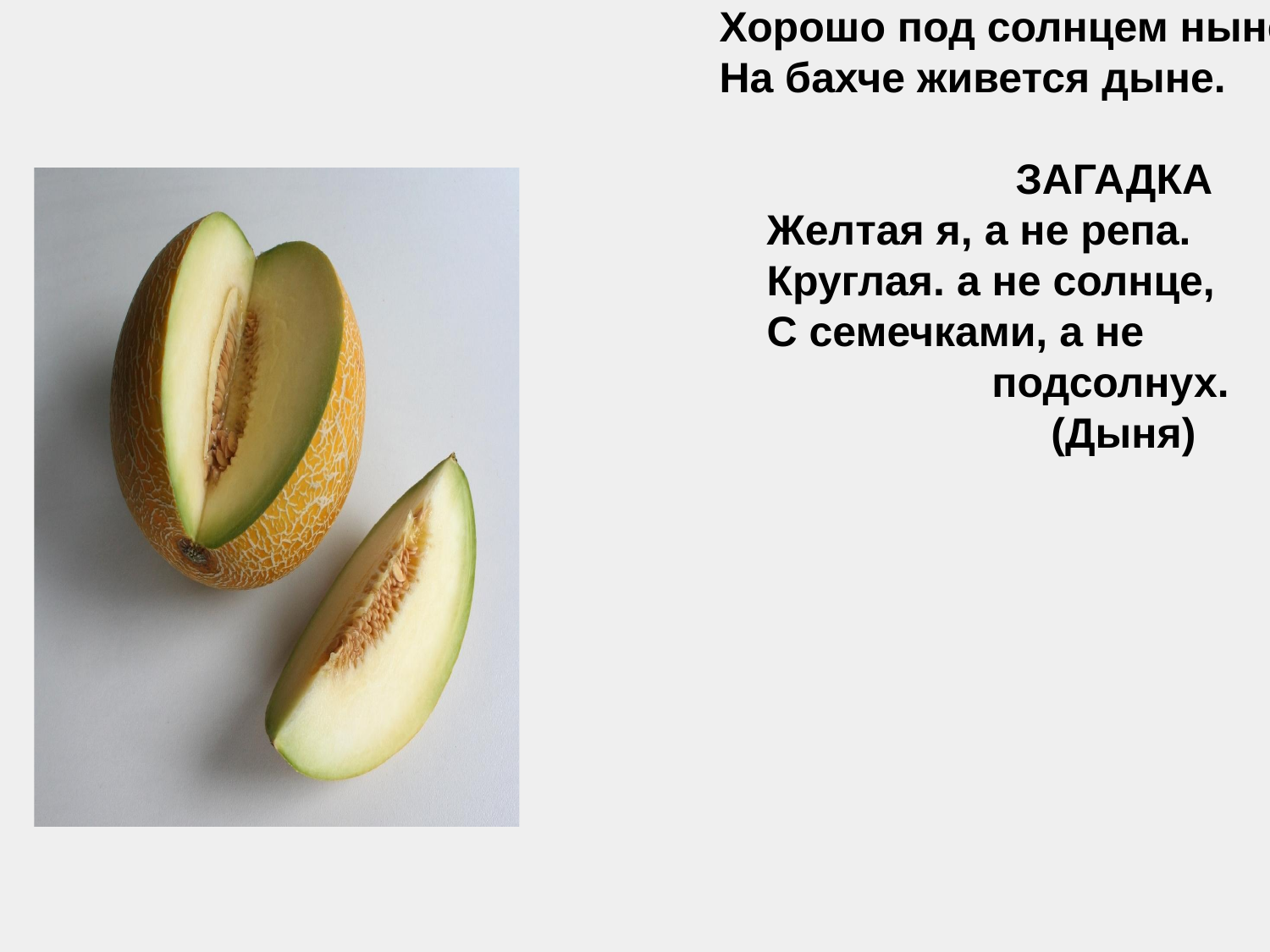

# ДЫНЯ
                                     Желтокожая она,
                                     Ароматна и  вкусна
                                     Хорошо под солнцем ныне
                                     На бахче живется дыне.

                                                              ЗАГАДКА
                                         Желтая я, а не репа.
                                         Круглая. а не солнце,
                                         С семечками, а не
                                                            подсолнух.
                                                                 (Дыня)